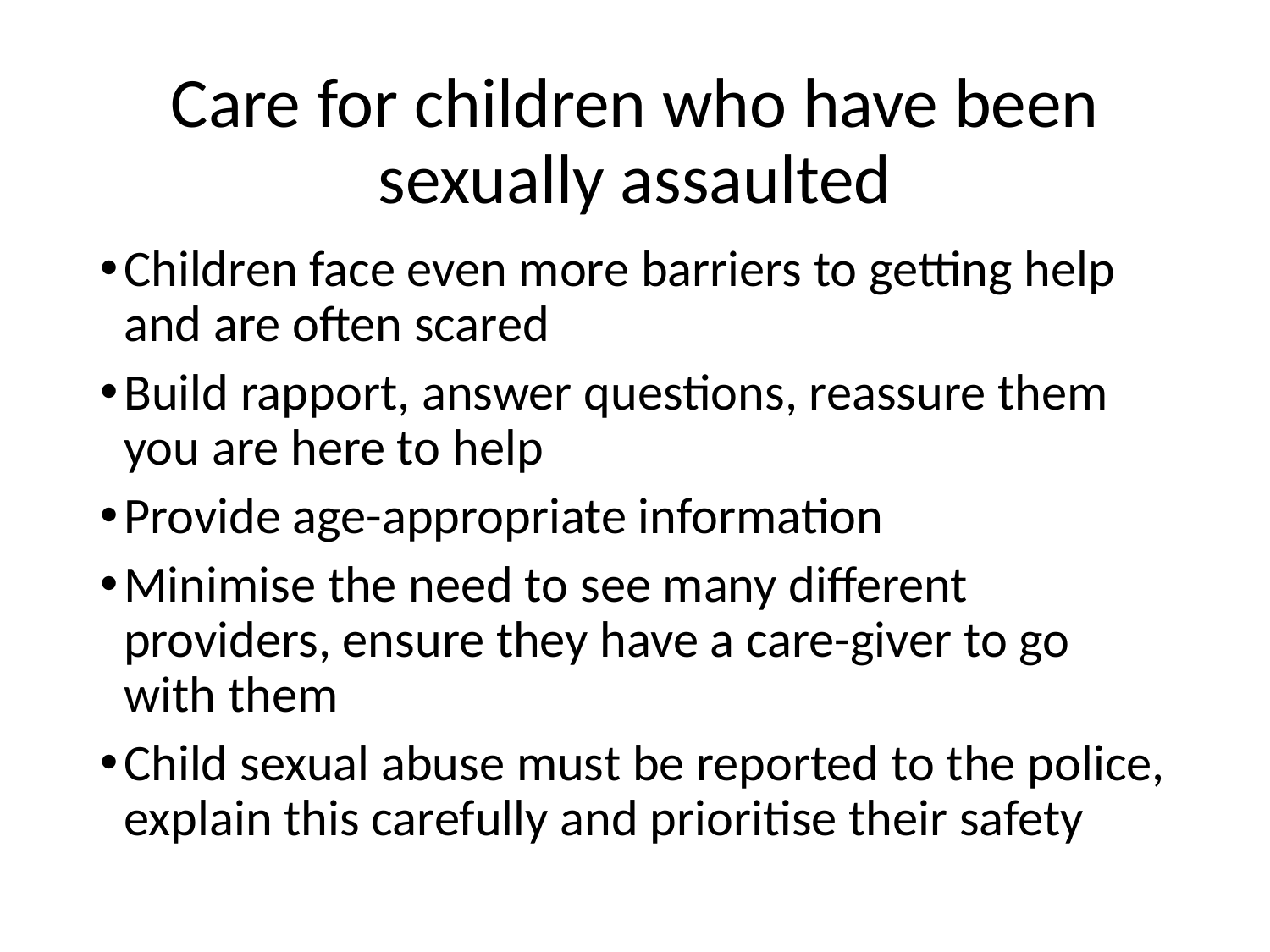

# Care for children who have been sexually assaulted
Children face even more barriers to getting help and are often scared
Build rapport, answer questions, reassure them you are here to help
Provide age-appropriate information
Minimise the need to see many different providers, ensure they have a care-giver to go with them
Child sexual abuse must be reported to the police, explain this carefully and prioritise their safety